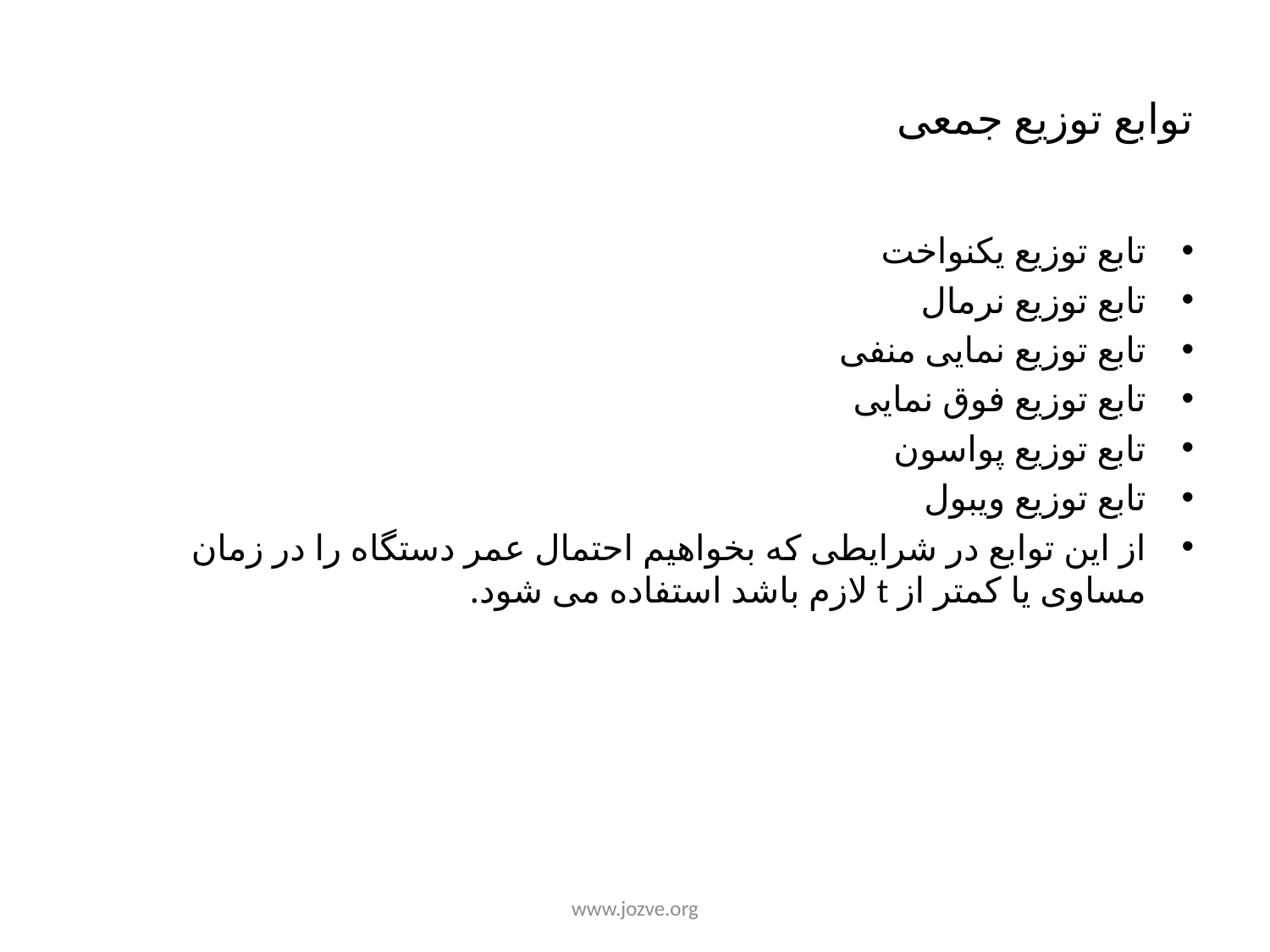

# توابع توزیع جمعی
تابع توزیع یکنواخت
تابع توزیع نرمال
تابع توزیع نمایی منفی
تابع توزیع فوق نمایی
تابع توزیع پواسون
تابع توزیع ویبول
از این توابع در شرایطی که بخواهیم احتمال عمر دستگاه را در زمان مساوی یا کمتر از t لازم باشد استفاده می شود.
www.jozve.org